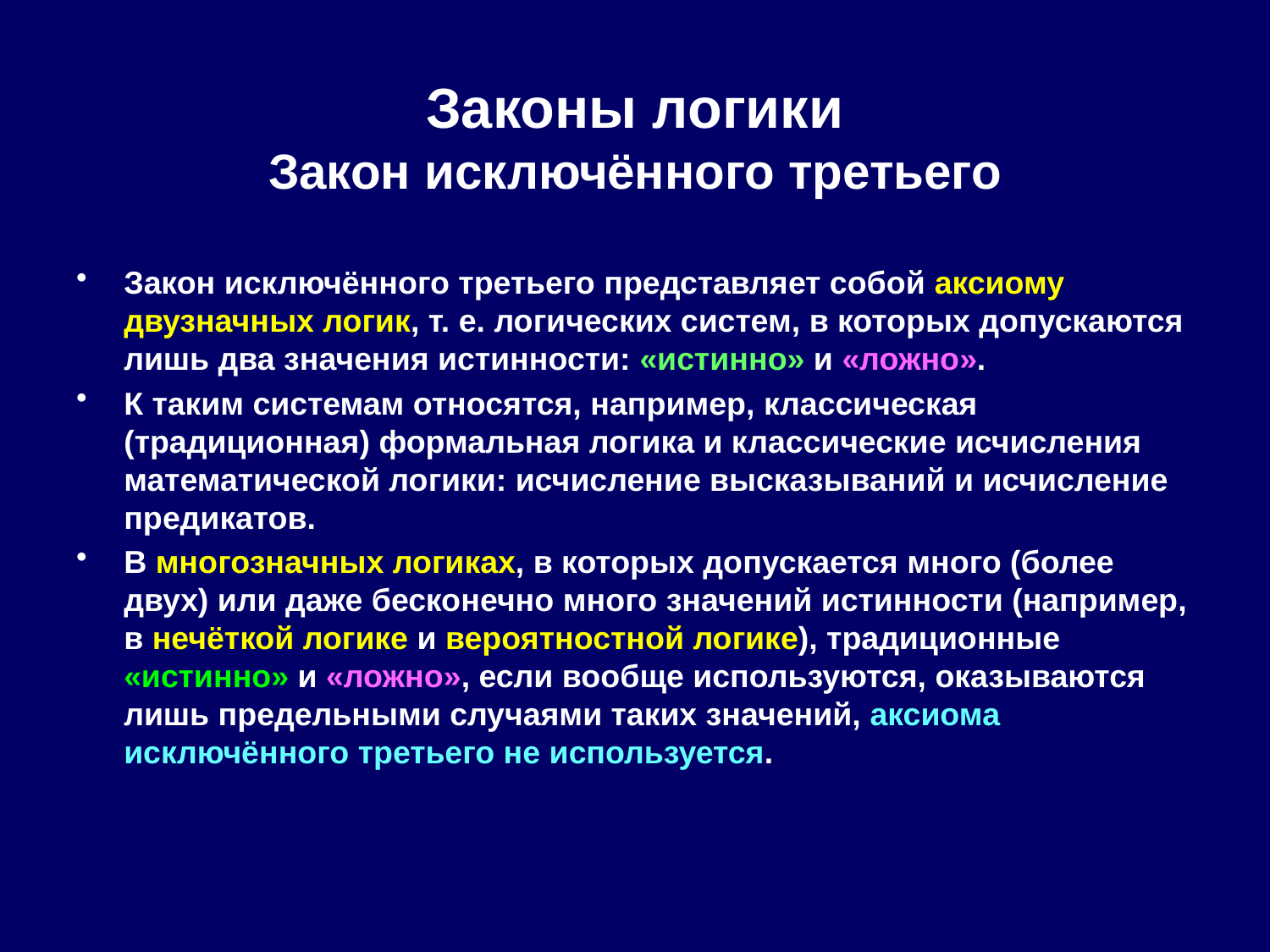

# Законы логики Закон исключённого третьего
Закон исключённого третьего представляет собой аксиому двузначных логик, т. е. логических систем, в которых допускаются лишь два значения истинности: «истинно» и «ложно».
К таким системам относятся, например, классическая (традиционная) формальная логика и классические исчисления математической логики: исчисление высказываний и исчисление предикатов.
В многозначных логиках, в которых допускается много (более двух) или даже бесконечно много значений истинности (например, в нечёткой логике и вероятностной логике), традиционные «истинно» и «ложно», если вообще используются, оказываются лишь предельными случаями таких значений, аксиома исключённого третьего не используется.